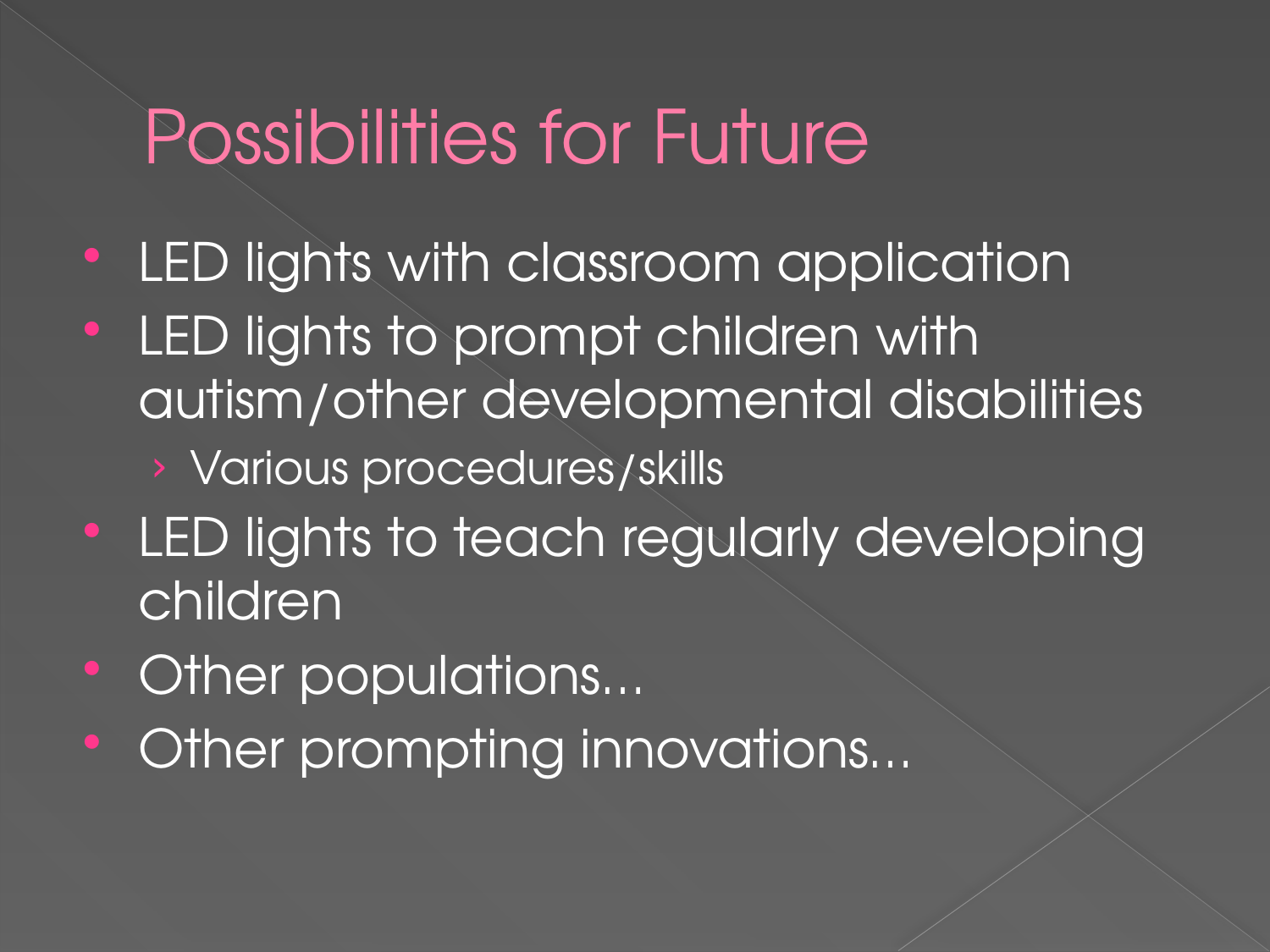

# Possibilities for Future
LED lights with classroom application
LED lights to prompt children with autism/other developmental disabilities
Various procedures/skills
LED lights to teach regularly developing children
Other populations…
Other prompting innovations…